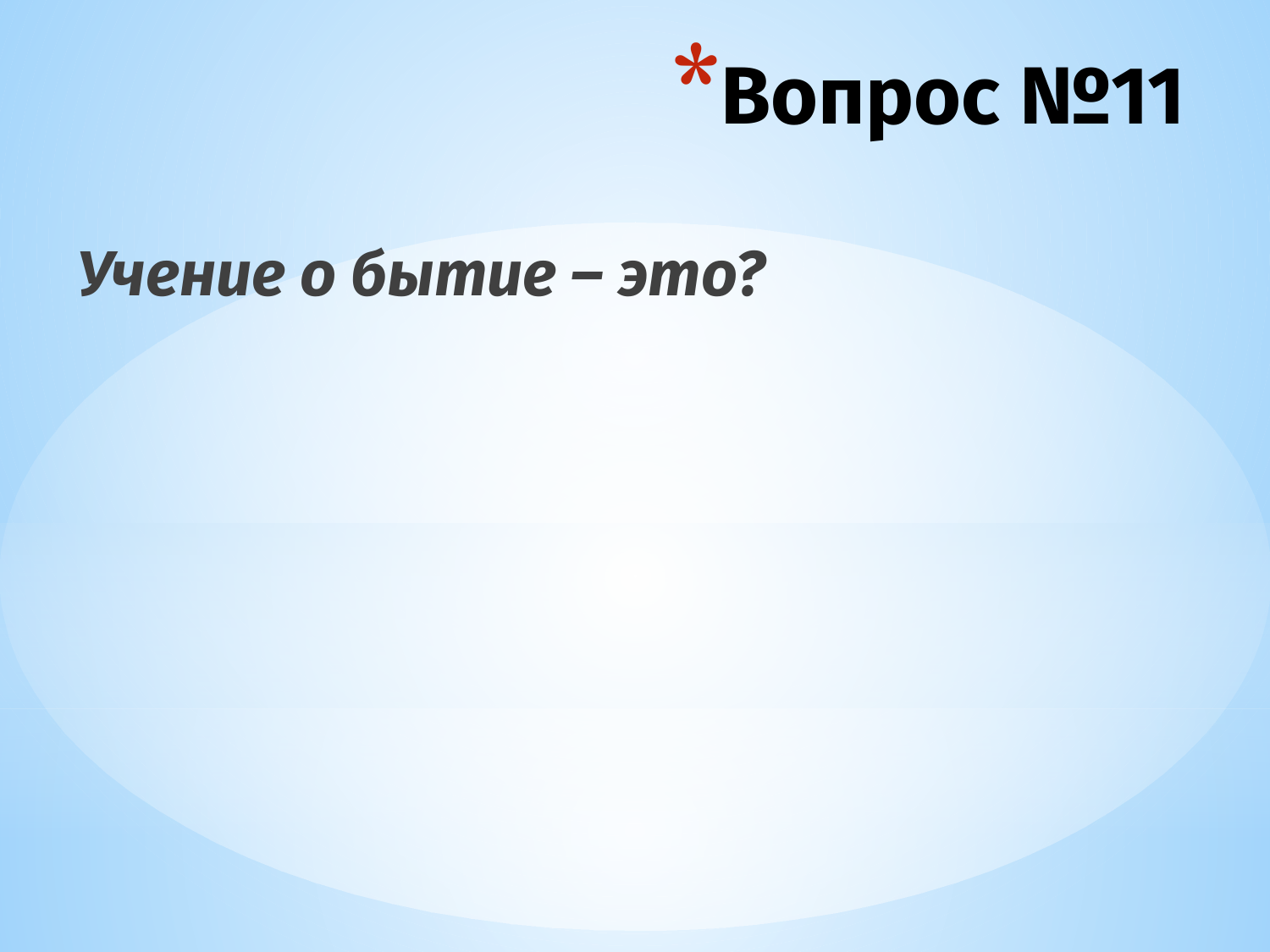

# Вопрос №11
Учение о бытие – это?